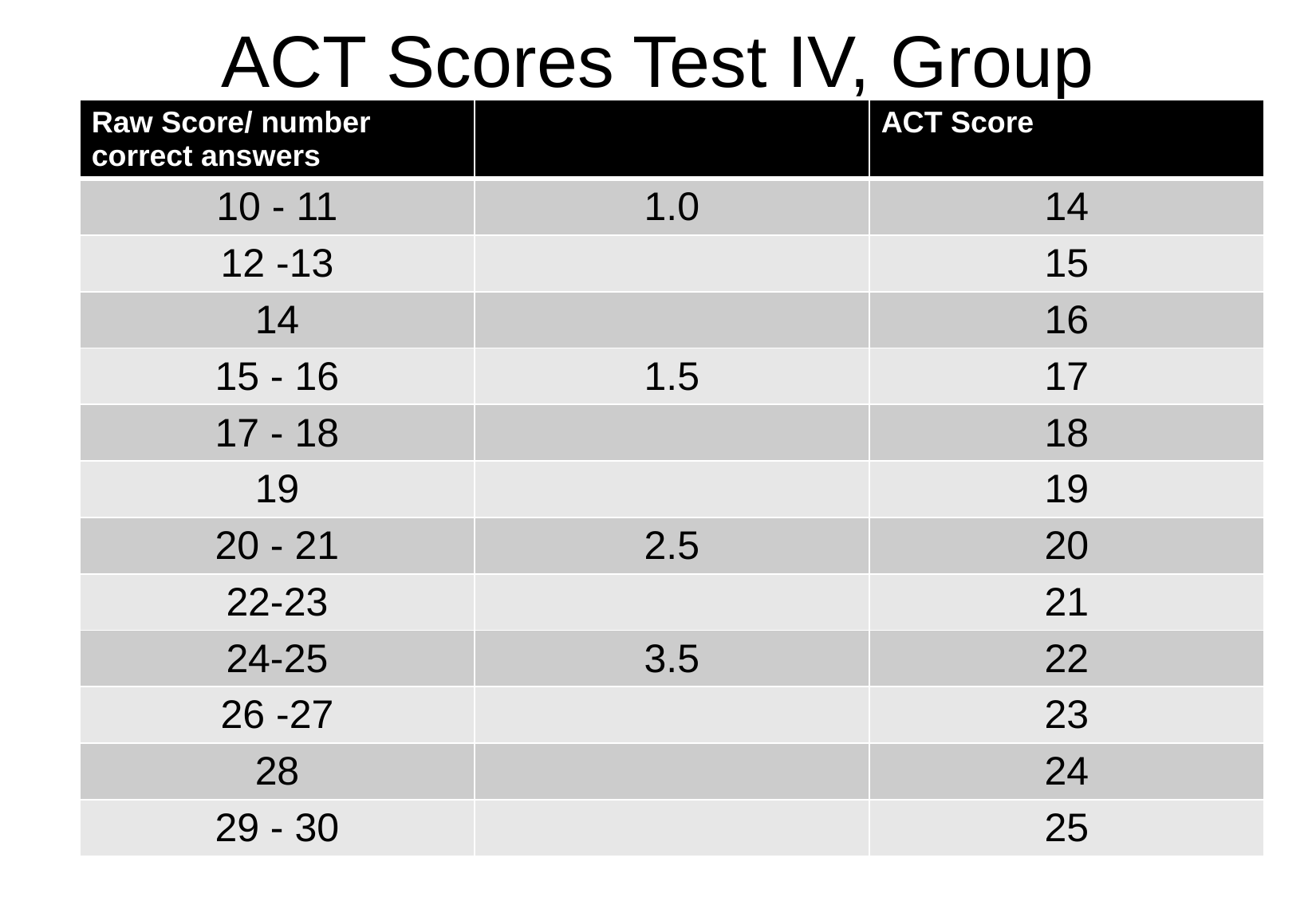

# ACT Scores Test IV, Group
| Raw Score/ number correct answers |  | ACT Score |
| --- | --- | --- |
| 10 - 11 | 1.0 | 14 |
| 12 -13 |  | 15 |
| 14 |  | 16 |
| 15 - 16 | 1.5 | 17 |
| 17 - 18 |  | 18 |
| 19 |  | 19 |
| 20 - 21 | 2.5 | 20 |
| 22-23 |  | 21 |
| 24-25 | 3.5 | 22 |
| 26 -27 |  | 23 |
| 28 |  | 24 |
| 29 - 30 |  | 25 |